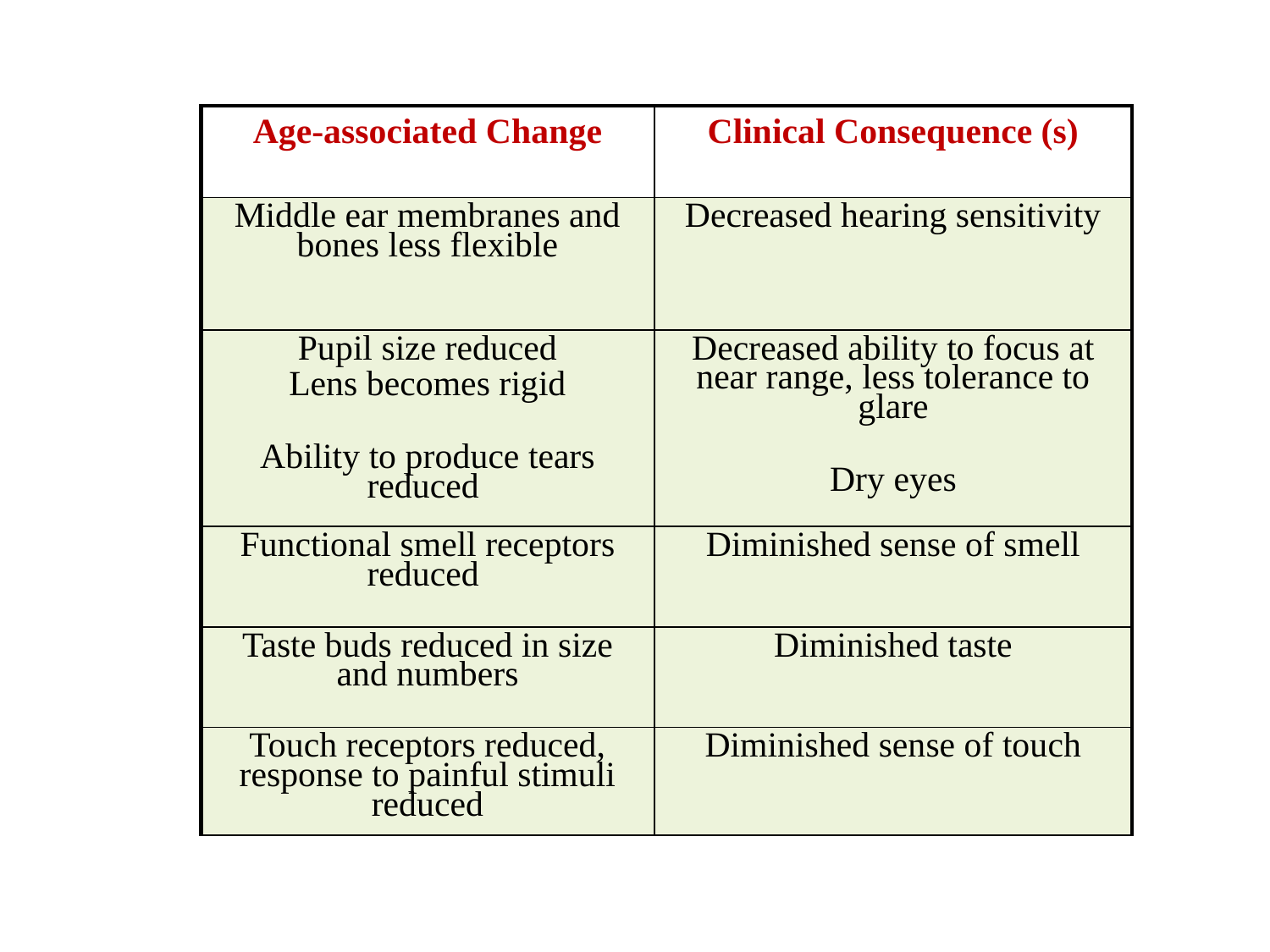

| Age-associated Change | Clinical Consequence (s) |
| --- | --- |
| Middle ear membranes and bones less flexible | Decreased hearing sensitivity |
| Pupil size reduced Lens becomes rigid Ability to produce tears reduced | Decreased ability to focus at near range, less tolerance to glare Dry eyes |
| Functional smell receptors reduced | Diminished sense of smell |
| Taste buds reduced in size and numbers | Diminished taste |
| Touch receptors reduced, response to painful stimuli reduced | Diminished sense of touch |